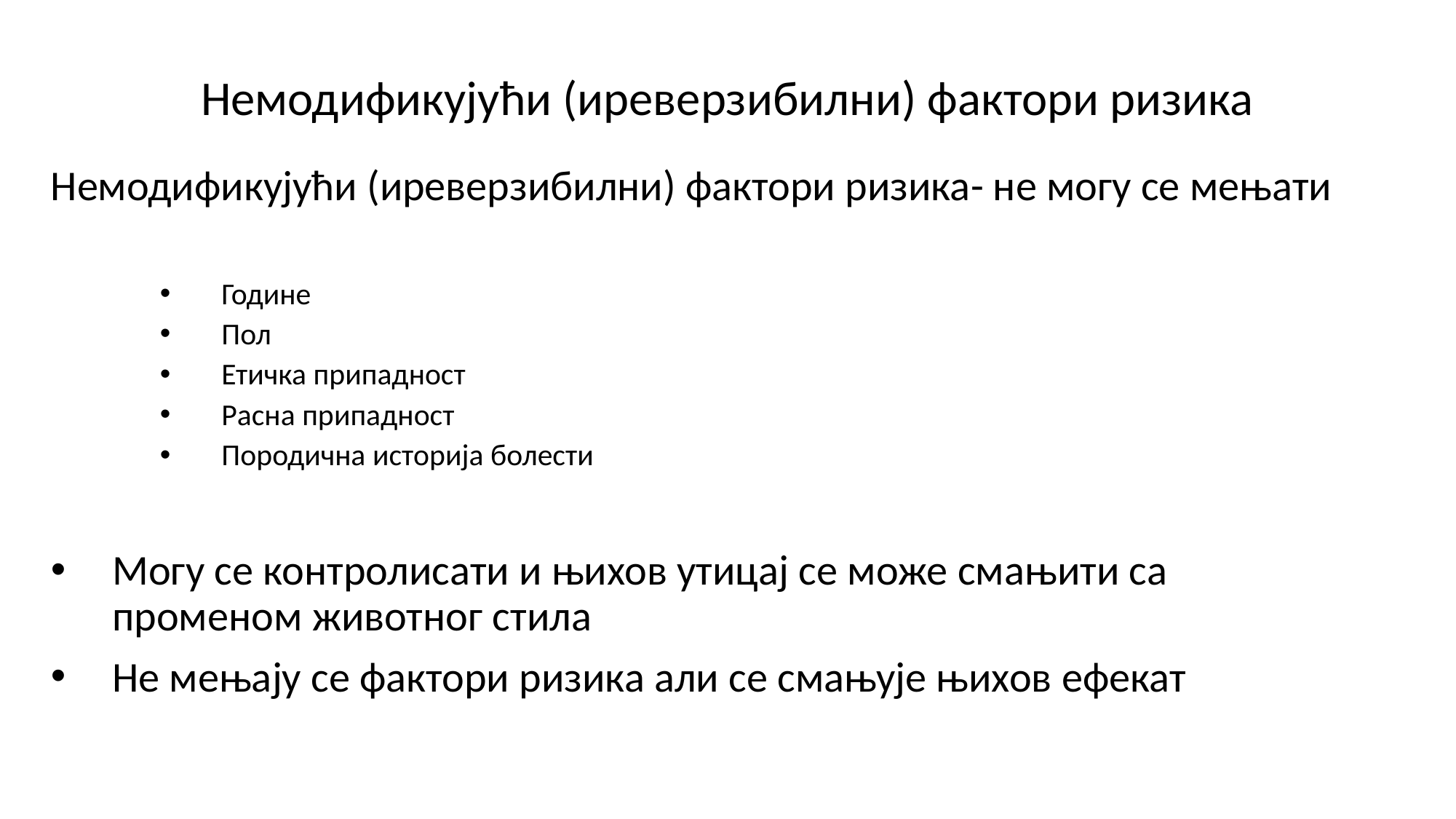

# Немодификујући (иреверзибилни) фактори ризика
Немодификујући (иреверзибилни) фактори ризика- не могу се мењати

Године
Пол
Етичка припадност
Расна припадност
Породична историја болести

Могу се контролисати и њихов утицај се може смањити са променом животног стила
Не мењају се фактори ризика али се смањује њихов ефекат